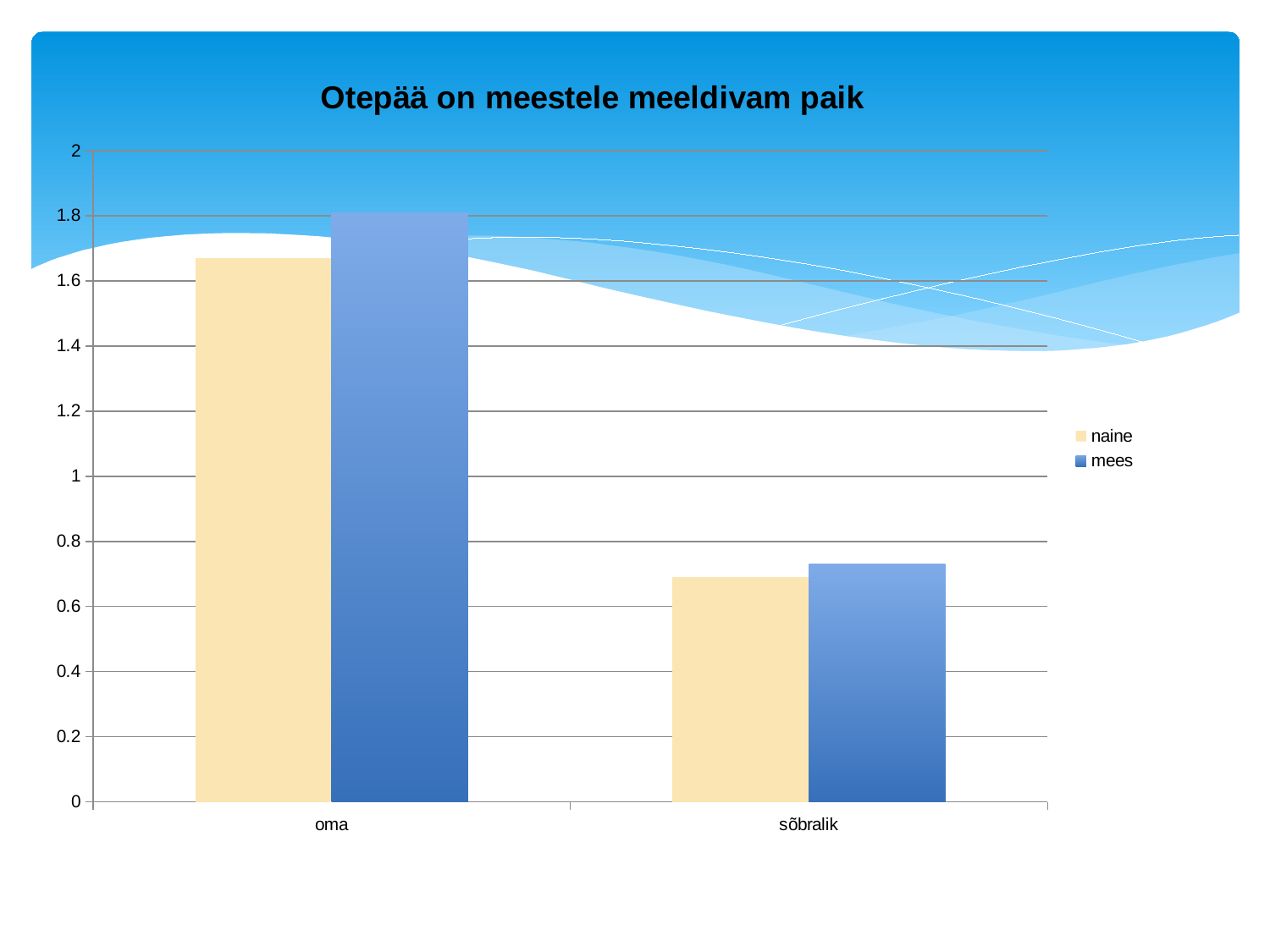

### Chart: Otepää on meestele meeldivam paik

| Category | naine | mees |
|---|---|---|
| oma | 1.67 | 1.81 |
| sõbralik | 0.69 | 0.73 |